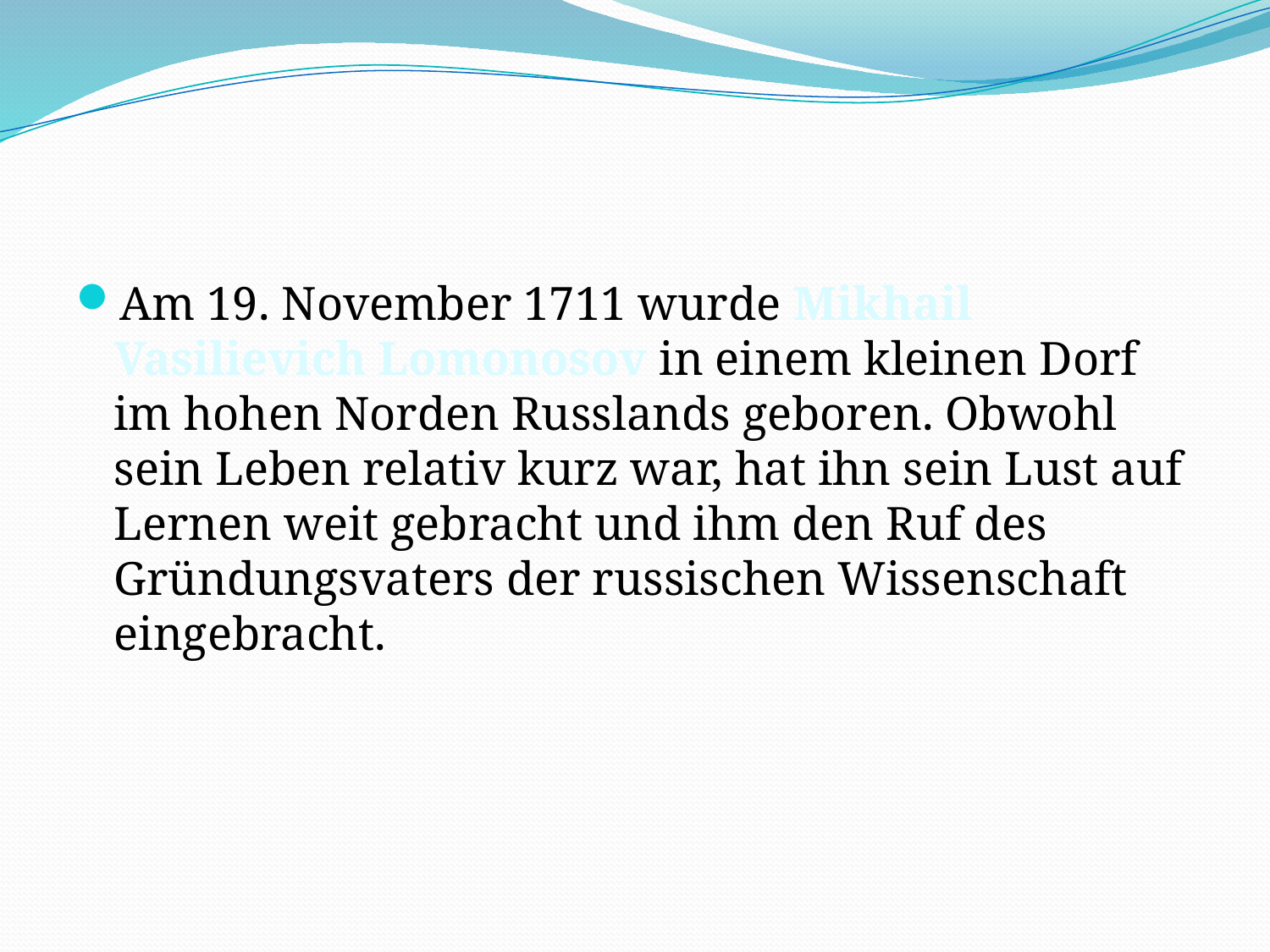

#
Am 19. November 1711 wurde Mikhail Vasilievich Lomonosov in einem kleinen Dorf im hohen Norden Russlands geboren. Obwohl sein Leben relativ kurz war, hat ihn sein Lust auf Lernen weit gebracht und ihm den Ruf des Gründungsvaters der russischen Wissenschaft eingebracht.